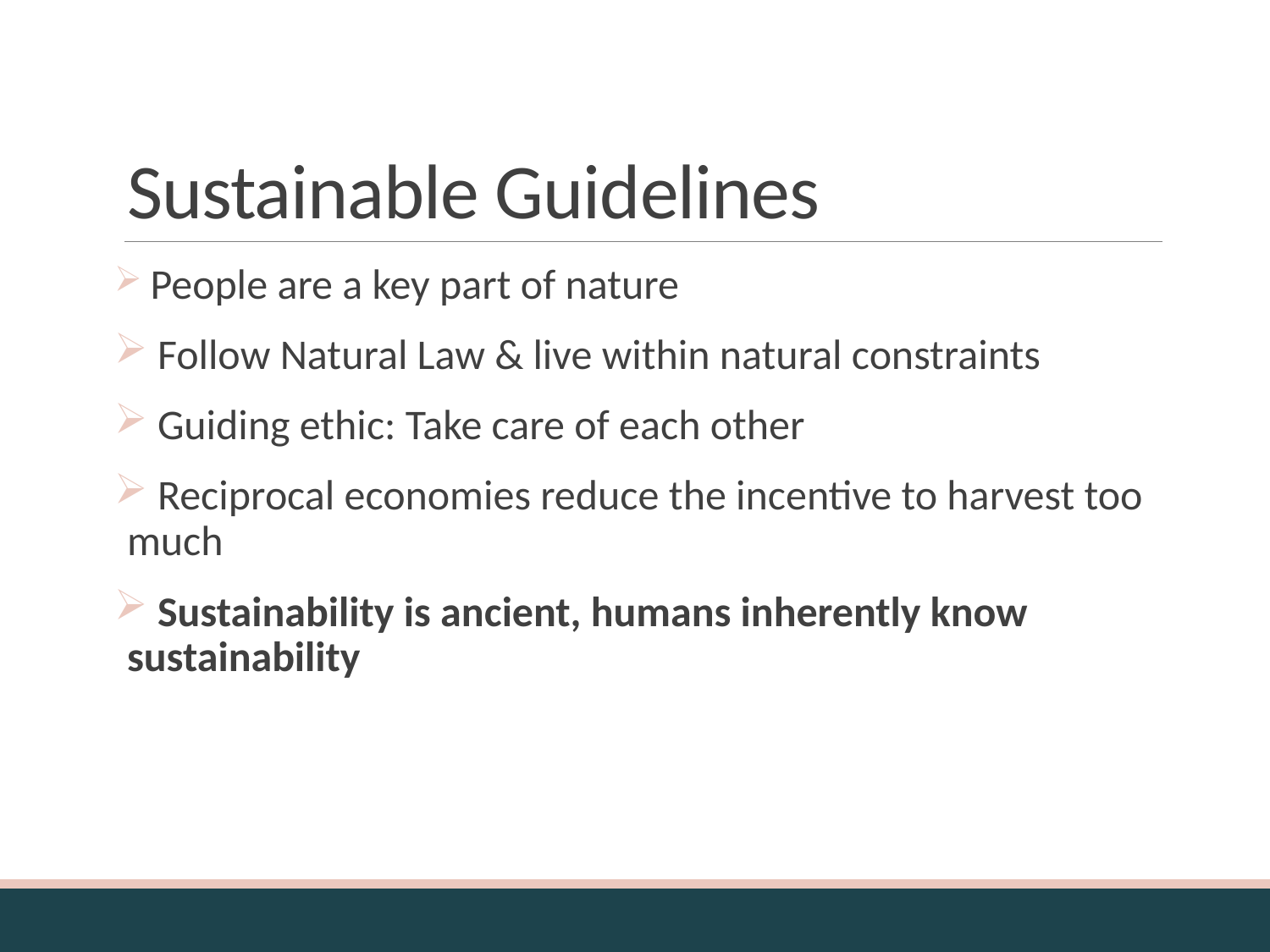

# Sustainable Guidelines
 People are a key part of nature
 Follow Natural Law & live within natural constraints
 Guiding ethic: Take care of each other
 Reciprocal economies reduce the incentive to harvest too much
 Sustainability is ancient, humans inherently know sustainability